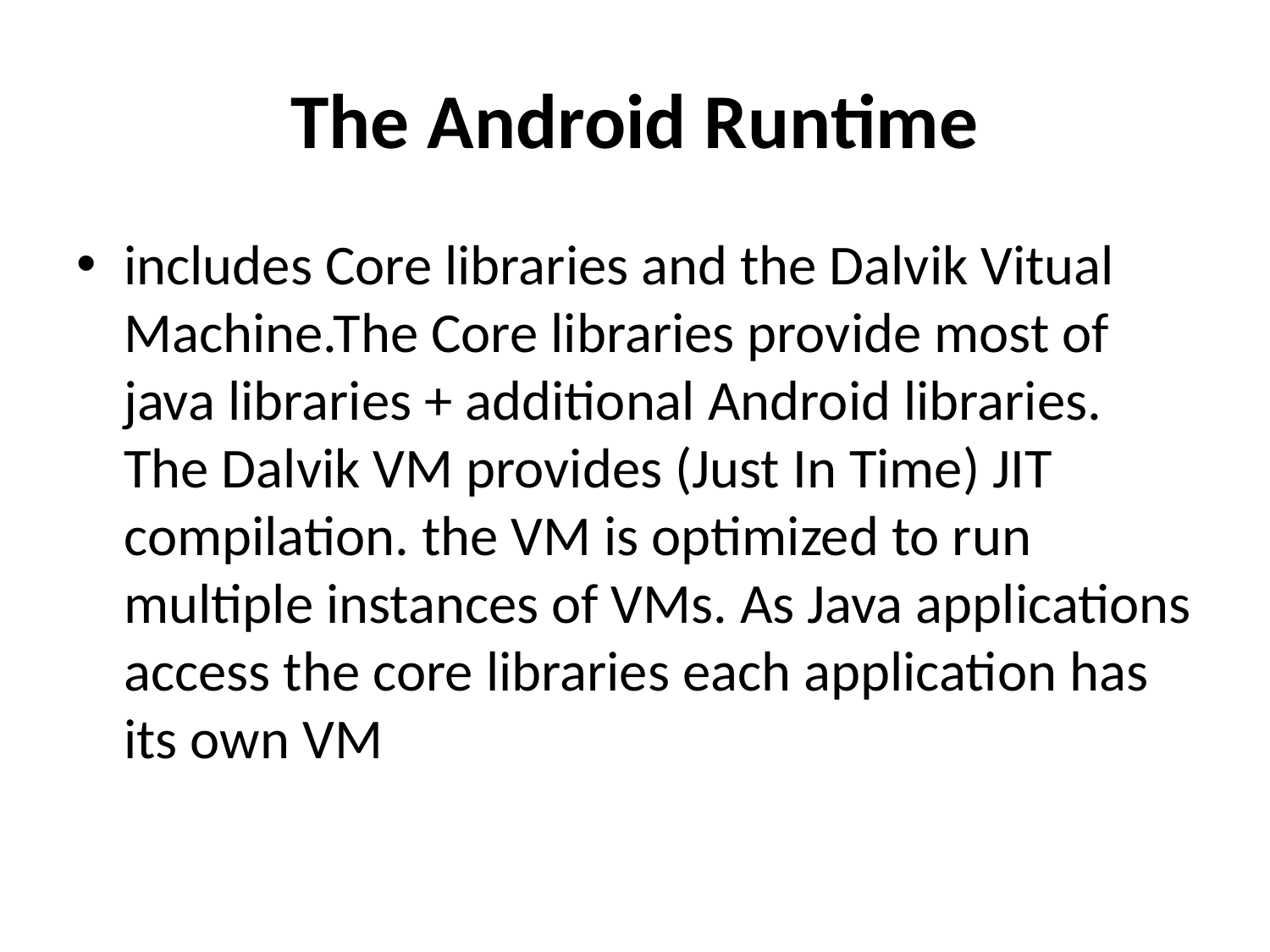

# The Android Runtime
includes Core libraries and the Dalvik Vitual Machine.The Core libraries provide most of java libraries + additional Android libraries.
The Dalvik VM provides (Just In Time) JIT compilation. the VM is optimized to run multiple instances of VMs. As Java applications access the core libraries each application has its own VM